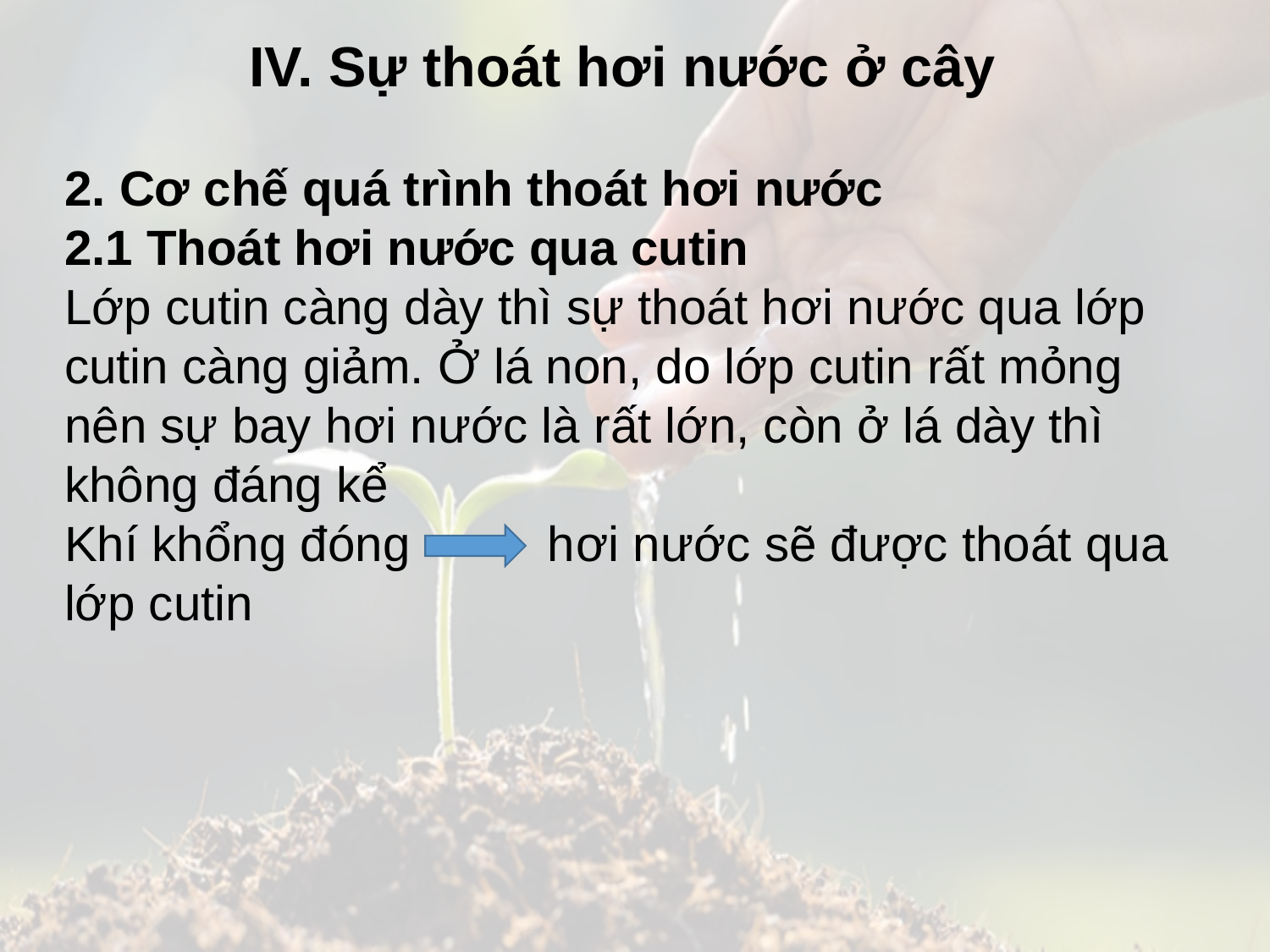

# IV. Sự thoát hơi nước ở cây
2. Cơ chế quá trình thoát hơi nước
2.1 Thoát hơi nước qua cutin
Lớp cutin càng dày thì sự thoát hơi nước qua lớp cutin càng giảm. Ở lá non, do lớp cutin rất mỏng nên sự bay hơi nước là rất lớn, còn ở lá dày thì không đáng kể
Khí khổng đóng          hơi nước sẽ được thoát qua lớp cutin

21